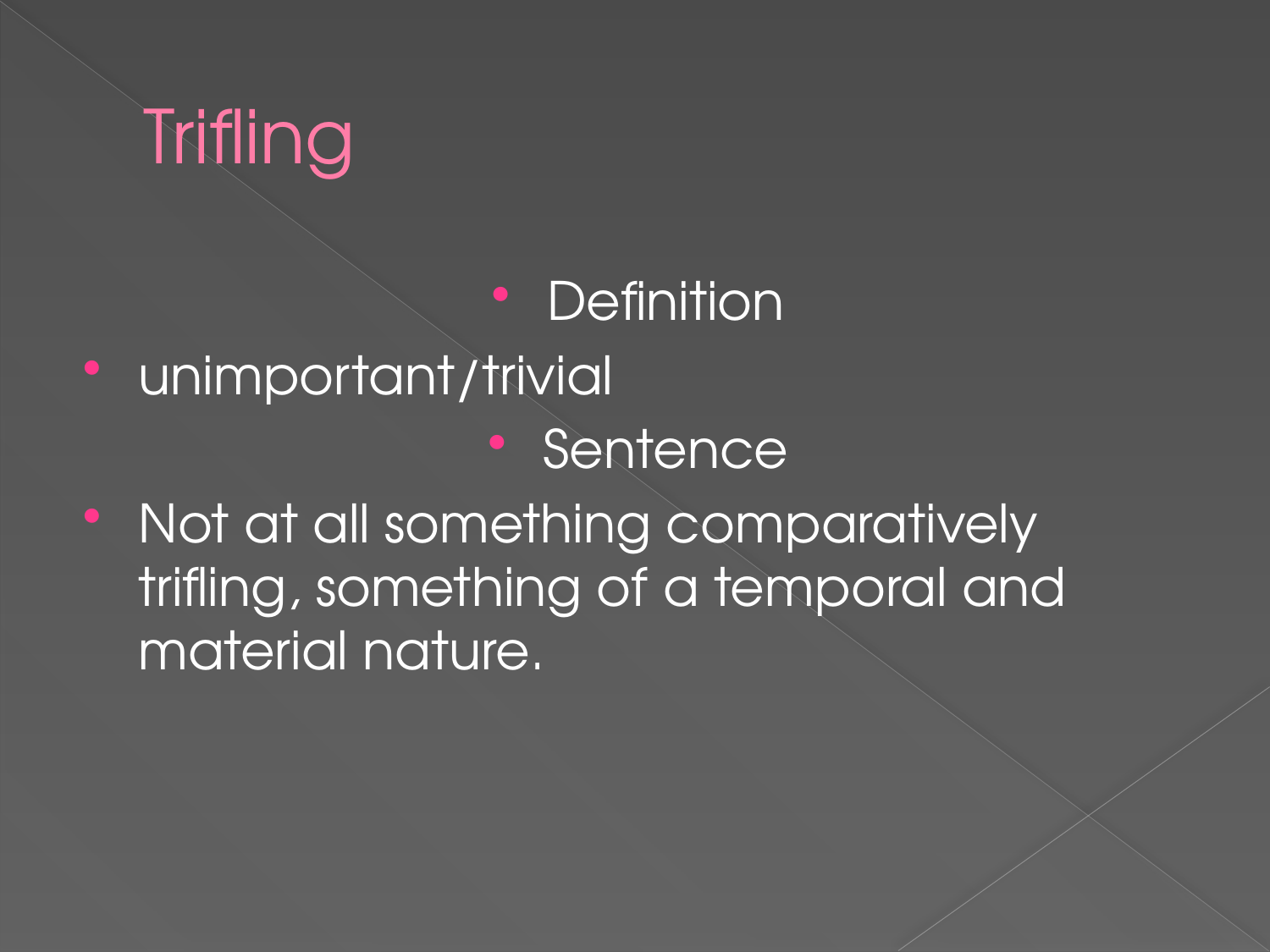

# Trifling
Definition
unimportant/trivial
Sentence
Not at all something comparatively trifling, something of a temporal and material nature.